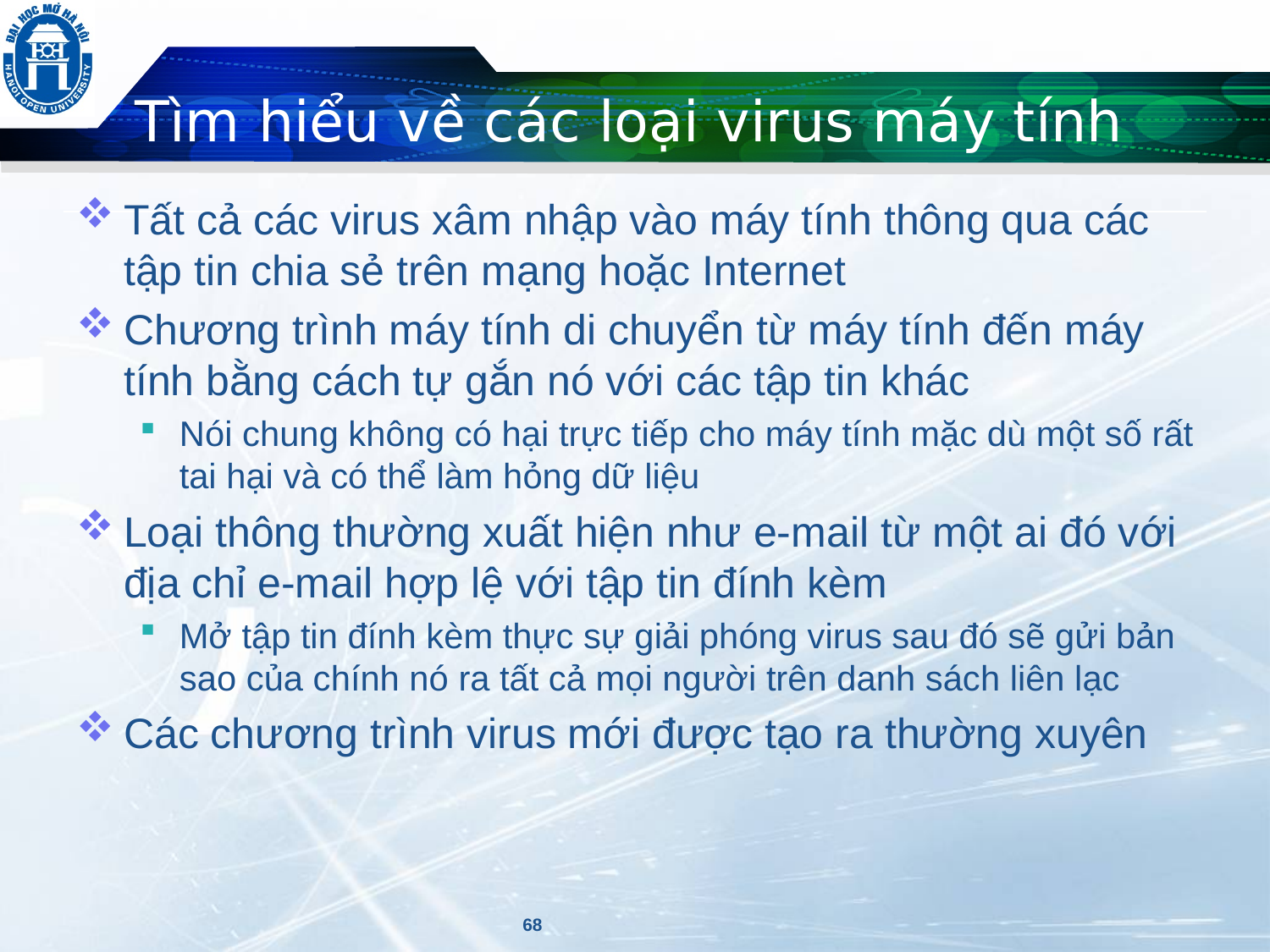

# Tìm hiểu về các loại virus máy tính
Tất cả các virus xâm nhập vào máy tính thông qua các tập tin chia sẻ trên mạng hoặc Internet
Chương trình máy tính di chuyển từ máy tính đến máy tính bằng cách tự gắn nó với các tập tin khác
Nói chung không có hại trực tiếp cho máy tính mặc dù một số rất tai hại và có thể làm hỏng dữ liệu
Loại thông thường xuất hiện như e-mail từ một ai đó với địa chỉ e-mail hợp lệ với tập tin đính kèm
Mở tập tin đính kèm thực sự giải phóng virus sau đó sẽ gửi bản sao của chính nó ra tất cả mọi người trên danh sách liên lạc
Các chương trình virus mới được tạo ra thường xuyên
68